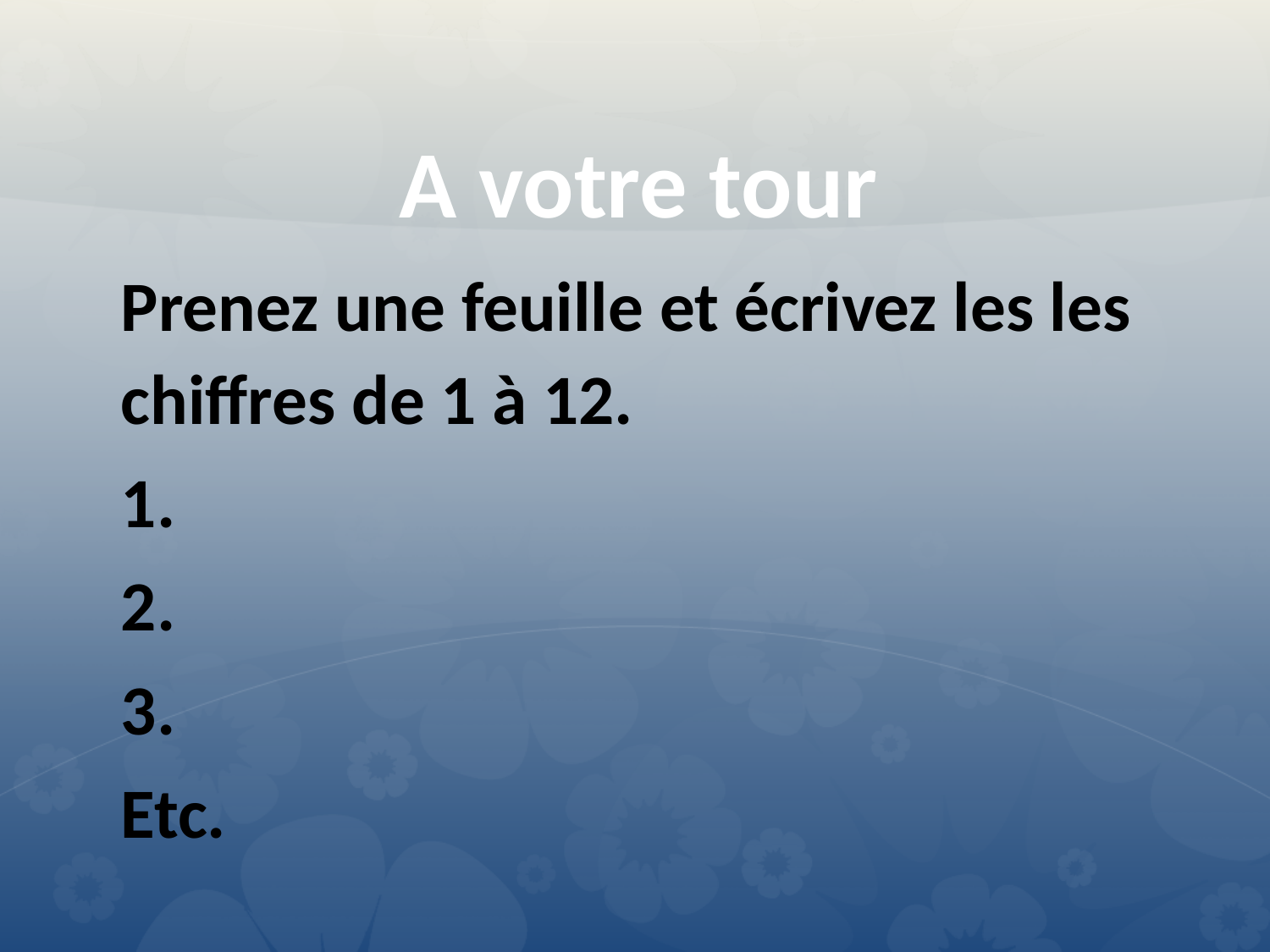

# A votre tour
Prenez une feuille et écrivez les les chiffres de 1 à 12.
1.
2.
3.
Etc.